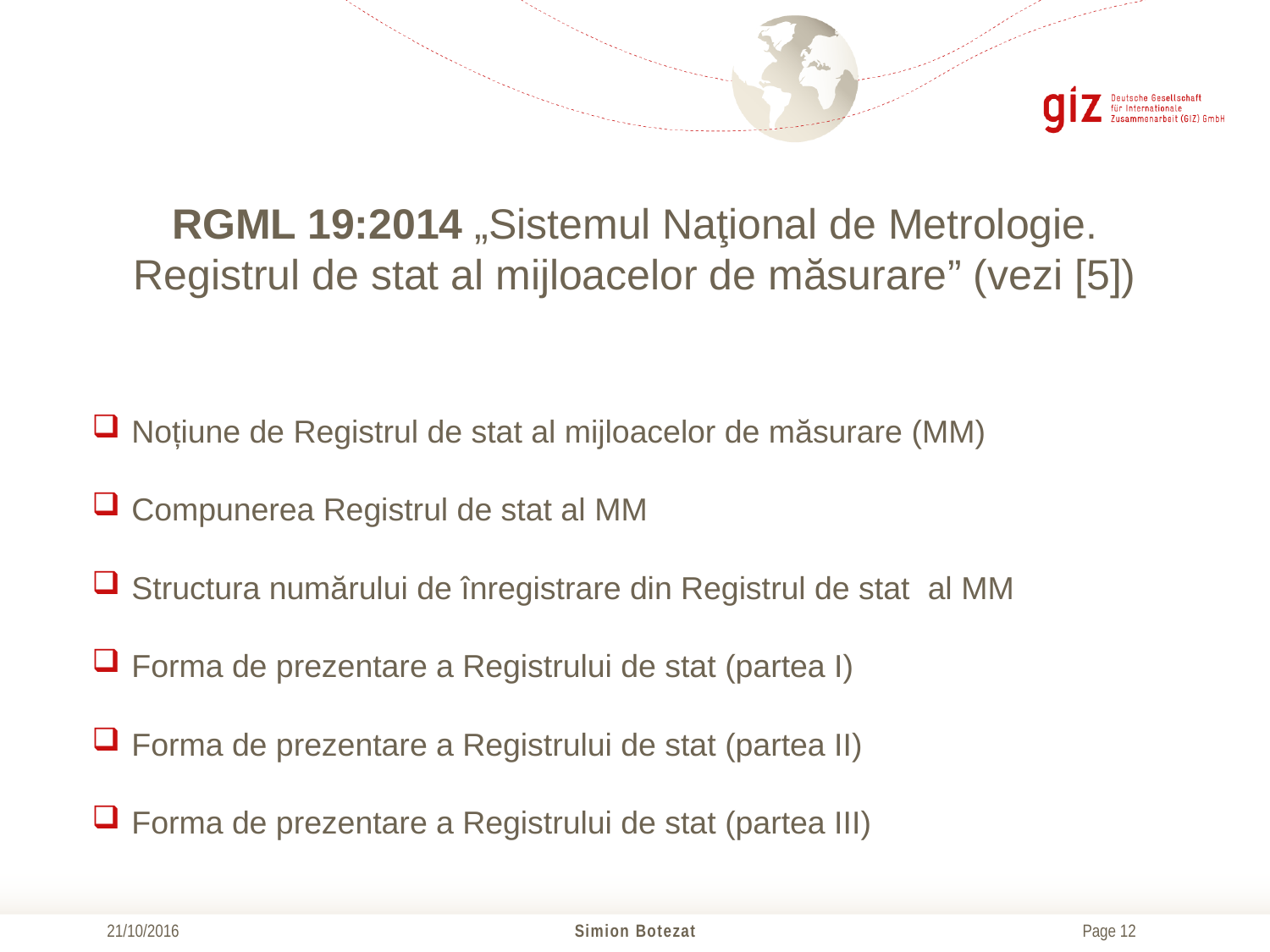

# RGML 19:2014 „Sistemul Naţional de Metrologie. Registrul de stat al mijloacelor de măsurare” (vezi [5])

Noțiune de Registrul de stat al mijloacelor de măsurare (MM)
Compunerea Registrul de stat al MM
Structura numărului de înregistrare din Registrul de stat  al MM
Forma de prezentare a Registrului de stat (partea I)
Forma de prezentare a Registrului de stat (partea II)
Forma de prezentare a Registrului de stat (partea III)

21/10/2016
Simion Botezat